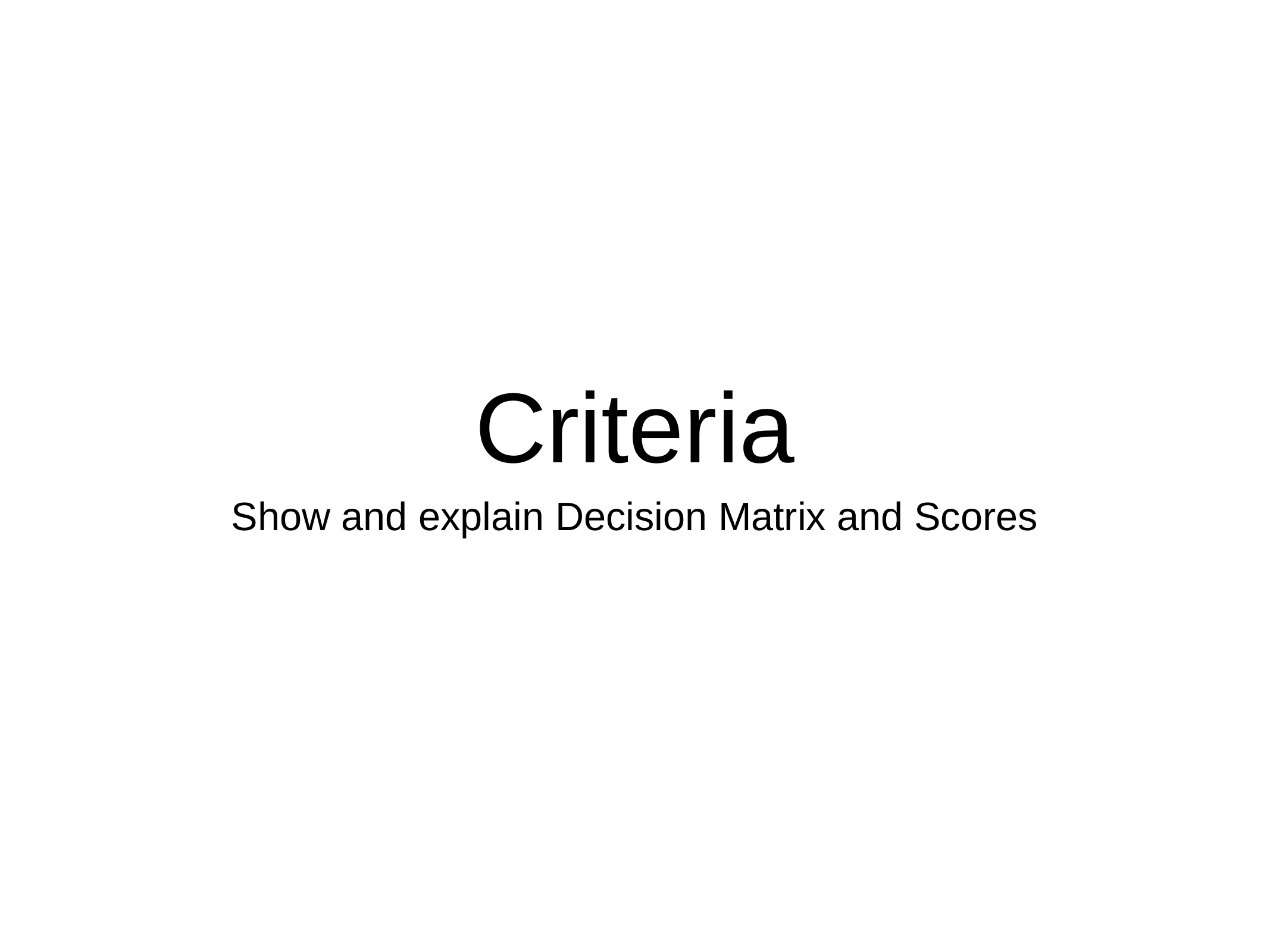

# Criteria
Show and explain Decision Matrix and Scores